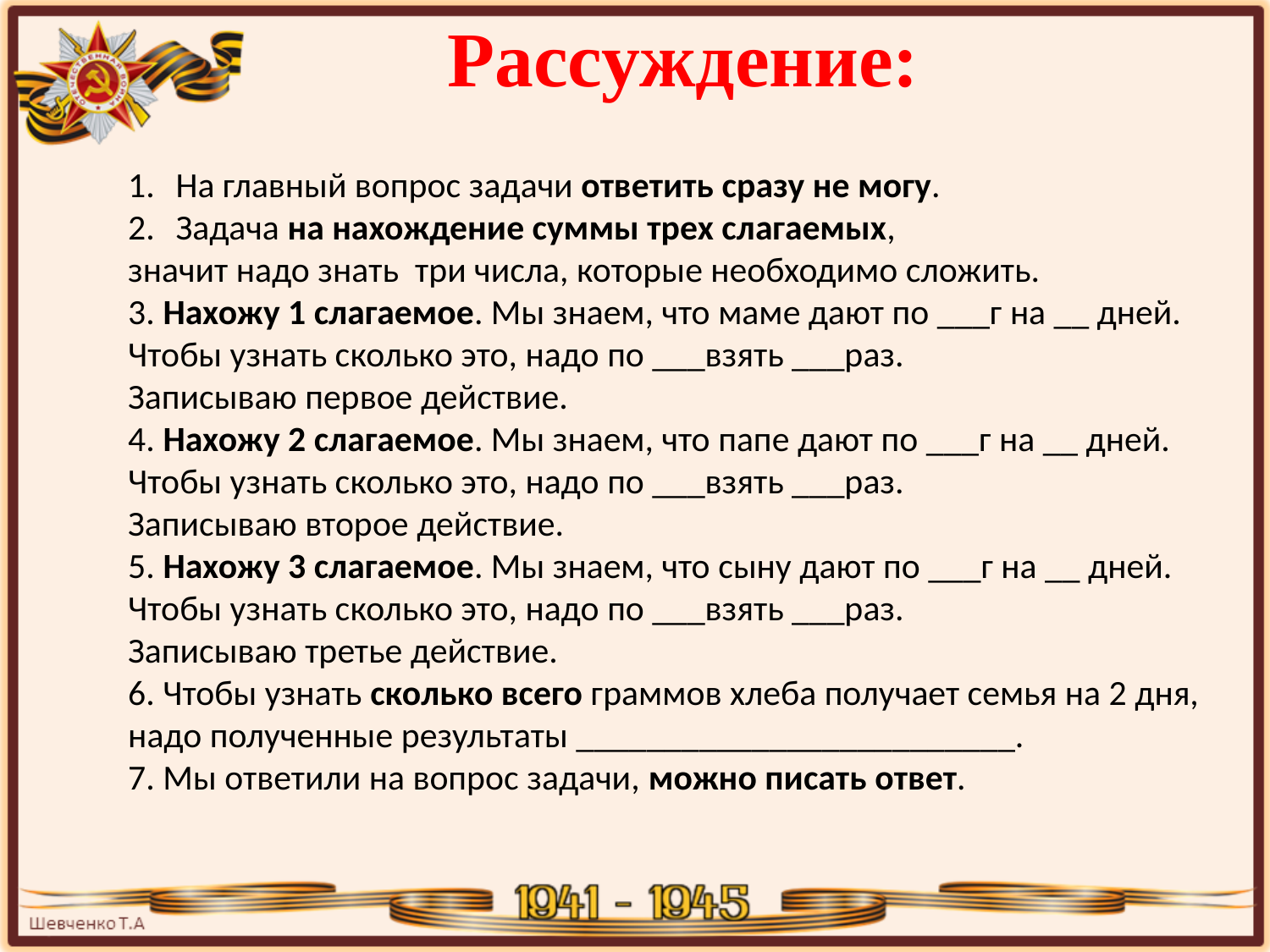

Рассуждение:
На главный вопрос задачи ответить сразу не могу.
Задача на нахождение суммы трех слагаемых,
значит надо знать  три числа, которые необходимо сложить.
3. Нахожу 1 слагаемое. Мы знаем, что маме дают по ___г на __ дней.
Чтобы узнать сколько это, надо по ___взять ___раз.
Записываю первое действие.
4. Нахожу 2 слагаемое. Мы знаем, что папе дают по ___г на __ дней.
Чтобы узнать сколько это, надо по ___взять ___раз.
Записываю второе действие.
5. Нахожу 3 слагаемое. Мы знаем, что сыну дают по ___г на __ дней.
Чтобы узнать сколько это, надо по ___взять ___раз.
Записываю третье действие.
6. Чтобы узнать сколько всего граммов хлеба получает семья на 2 дня,
надо полученные результаты _________________________.
7. Мы ответили на вопрос задачи, можно писать ответ.